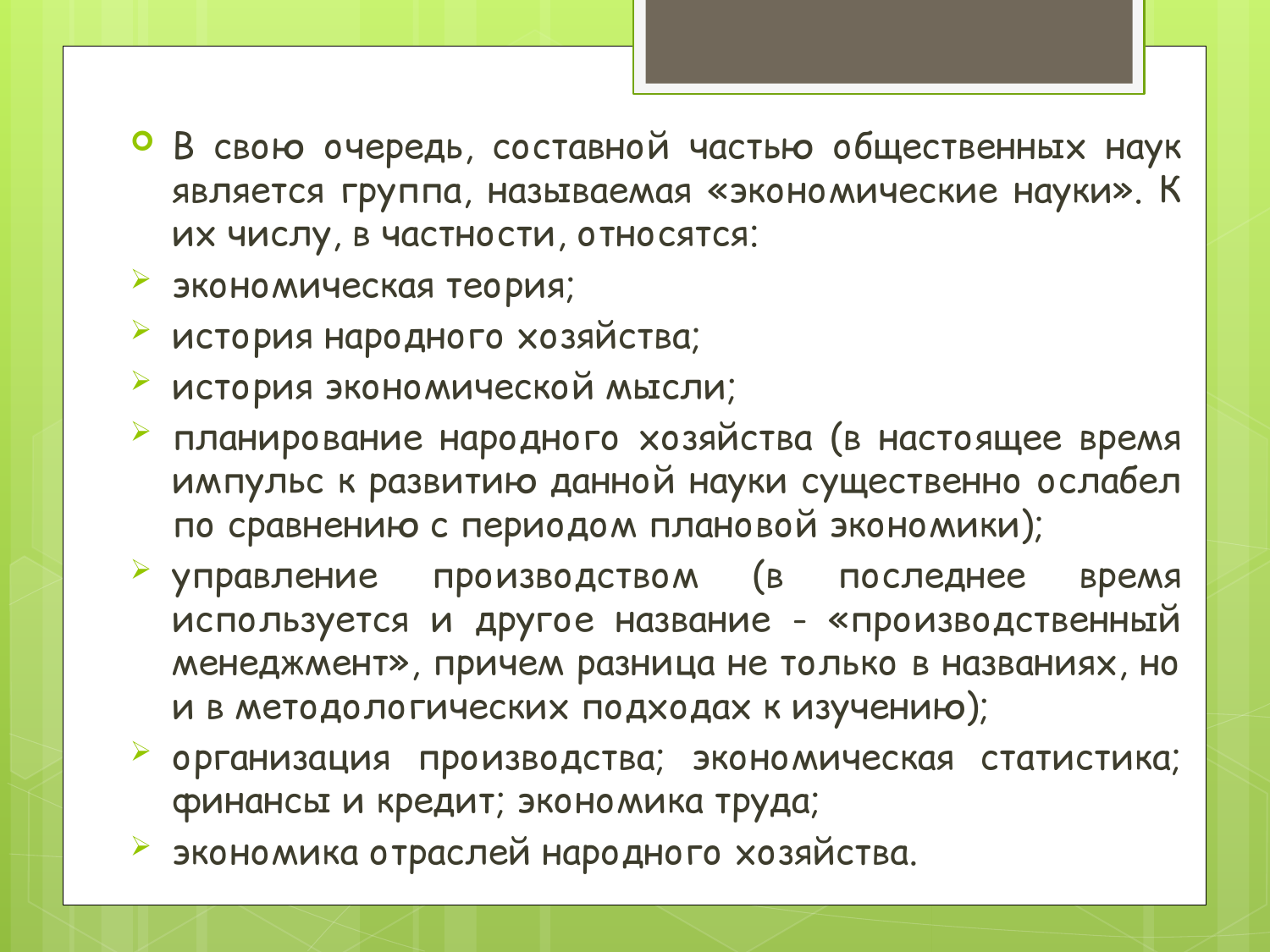

В свою очередь, составной частью общественных наук является группа, называемая «экономические науки». К их числу, в частности, относятся:
экономическая теория;
история народного хозяйства;
история экономической мысли;
планирование народного хозяйства (в настоящее время импульс к развитию данной науки существенно ослабел по сравнению с периодом плановой экономики);
управление производством (в последнее время используется и другое название - «производственный менеджмент», причем разница не только в названиях, но и в методологических подходах к изучению);
организация производства; экономическая статистика; финансы и кредит; экономика труда;
экономика отраслей народного хозяйства.